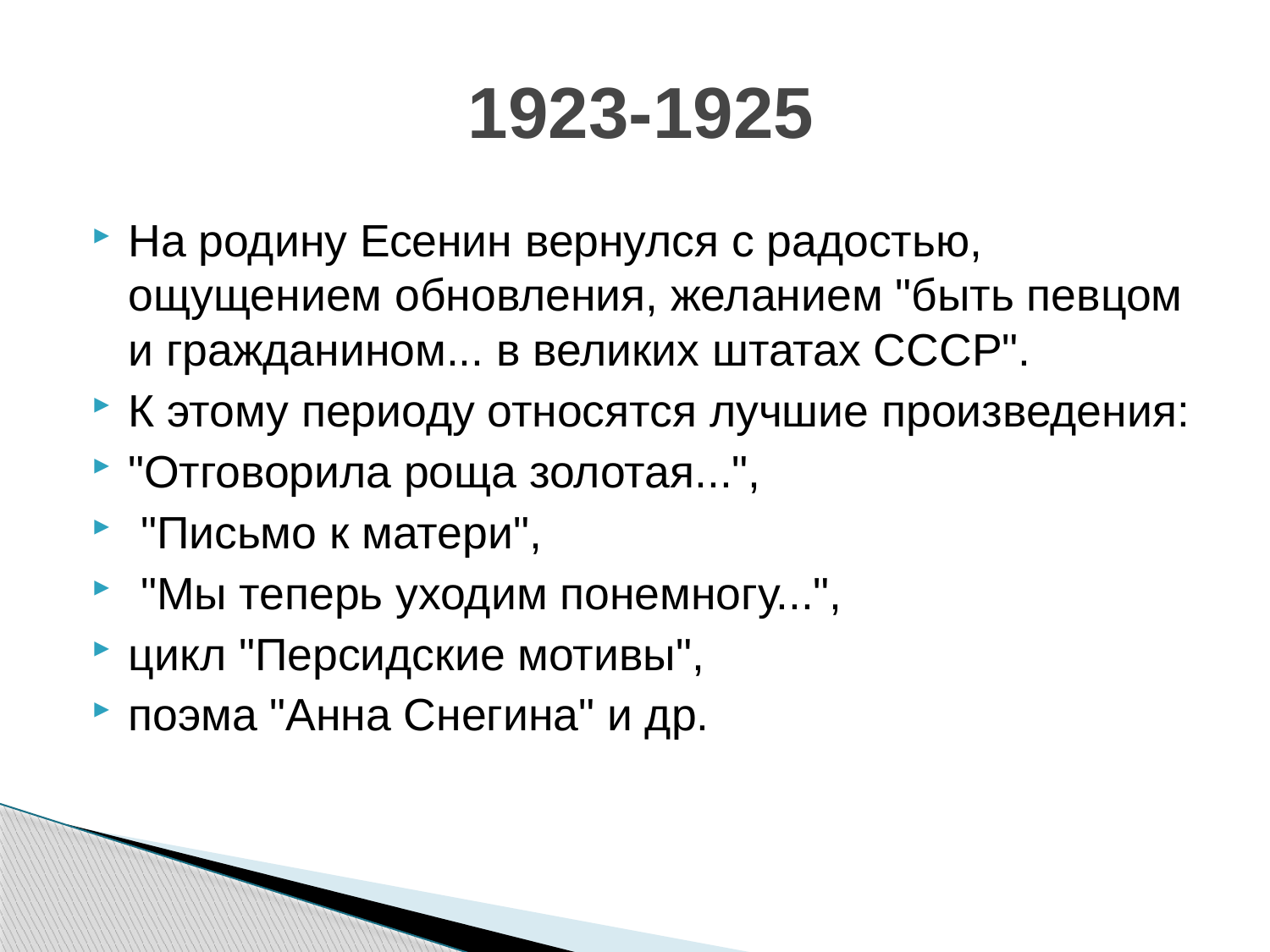

# 1923-1925
На родину Есенин вернулся с радостью, ощущением обновления, желанием "быть певцом и гражданином... в великих штатах СССР".
К этому периоду относятся лучшие произведения:
"Отговорила роща золотая...",
 "Письмо к матери",
 "Мы теперь уходим понемногу...",
цикл "Персидские мотивы",
поэма "Анна Снегина" и др.